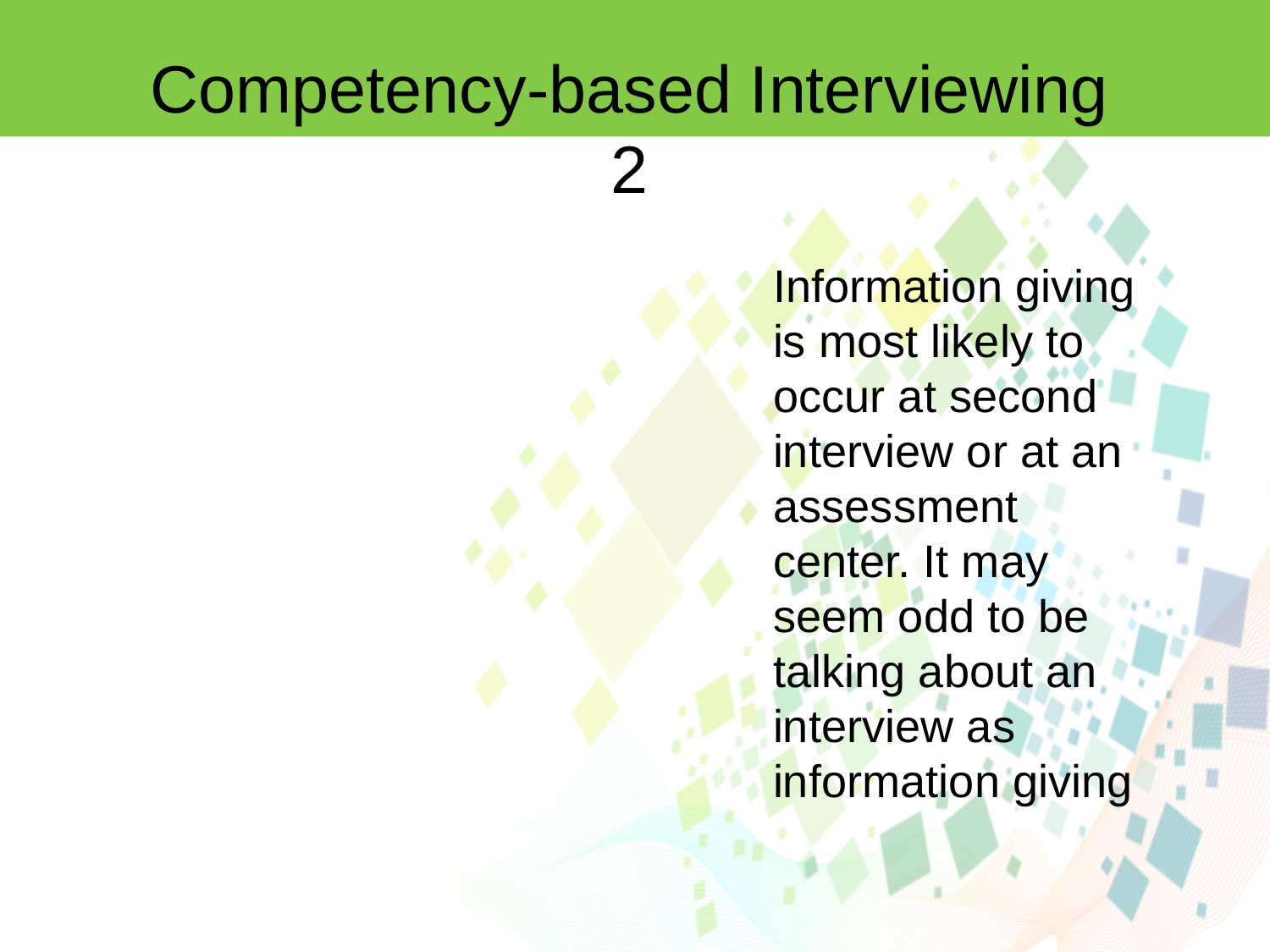

Competency-based Interviewing 2
Information giving is most likely to occur at second interview or at an assessment center. It may seem odd to be talking about an interview as information giving